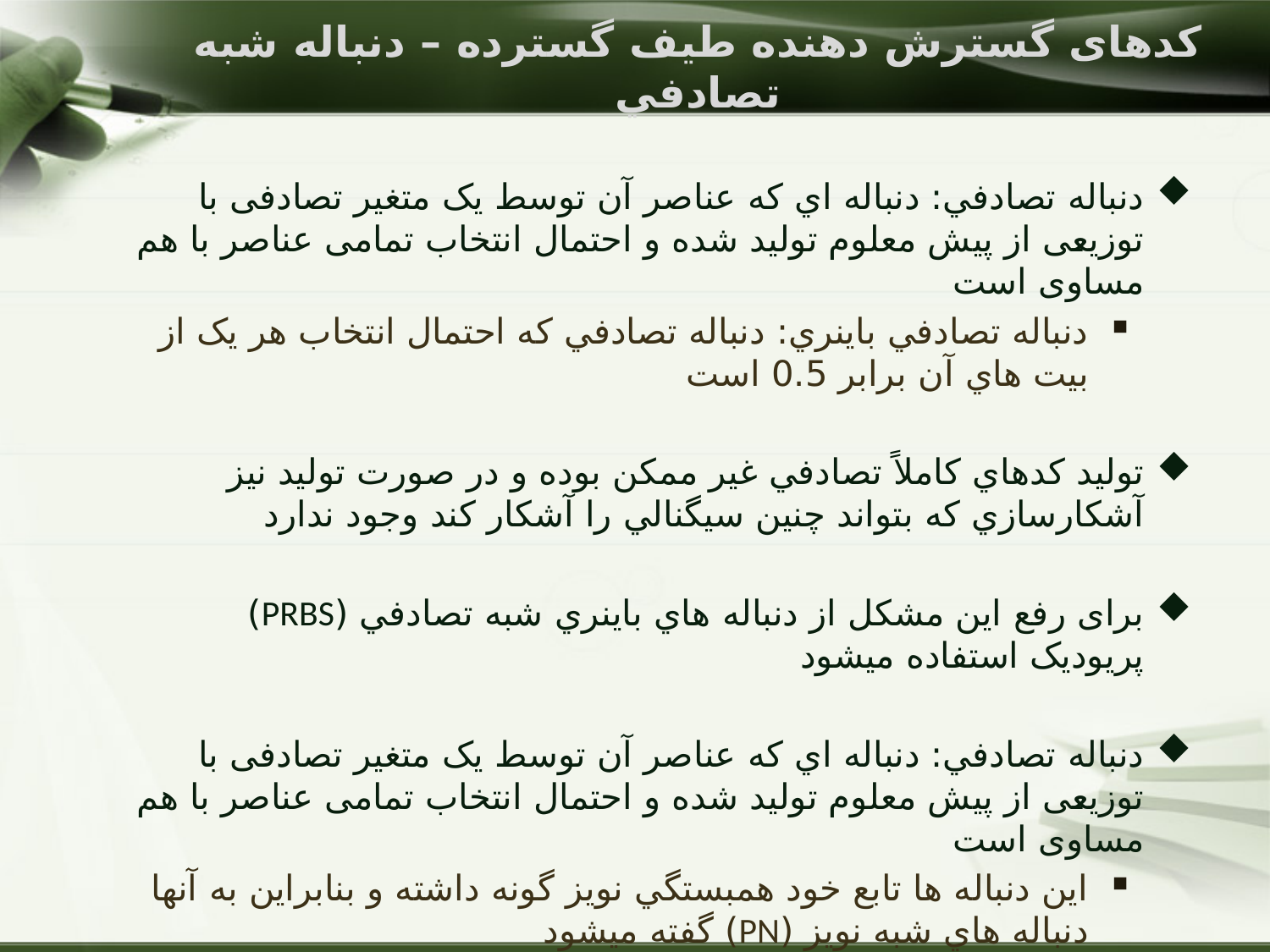

# کدهای گسترش دهنده طیف گسترده – دنباله شبه تصادفي
دنباله تصادفي: دنباله اي كه عناصر آن توسط یک متغیر تصادفی با توزیعی از پیش معلوم تولید شده و احتمال انتخاب تمامی عناصر با هم مساوی است
دنباله تصادفي باينري: دنباله تصادفي که احتمال انتخاب هر يک از بيت هاي آن برابر 0.5 است

توليد کدهاي کاملاً تصادفي غير ممکن بوده و در صورت توليد نيز آشکارسازي که بتواند چنين سيگنالي را آشکار کند وجود ندارد

برای رفع این مشکل از دنباله هاي باينري شبه تصادفي (PRBS) پريوديک استفاده مي‎شود

دنباله تصادفي: دنباله اي كه عناصر آن توسط یک متغیر تصادفی با توزیعی از پیش معلوم تولید شده و احتمال انتخاب تمامی عناصر با هم مساوی است
اين دنباله ها تابع خود همبستگي نویز گونه داشته و بنابراين به آنها دنباله هاي شبه نويز (PN) گفته مي‎شود